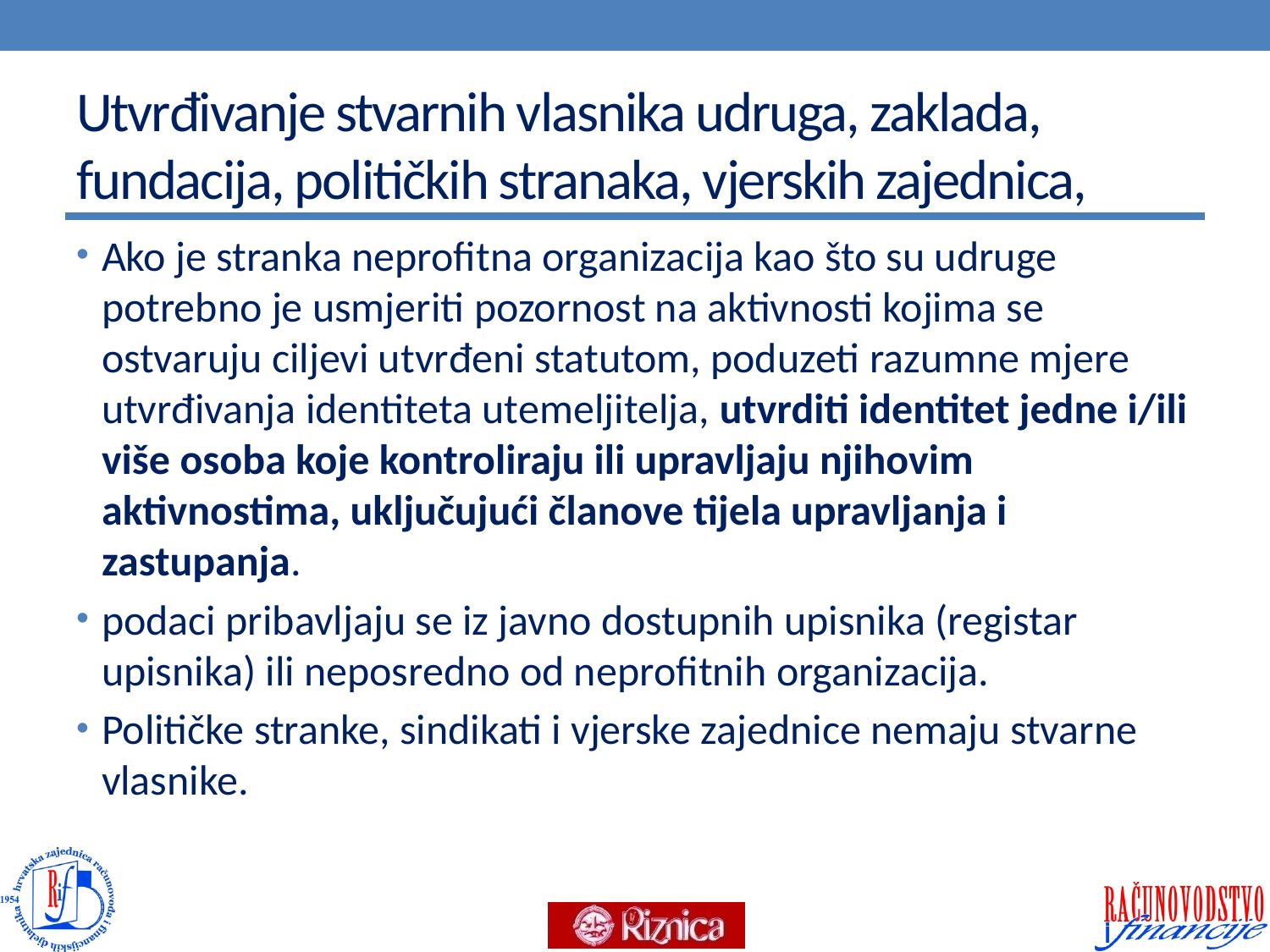

# Utvrđivanje stvarnih vlasnika udruga, zaklada, fundacija, političkih stranaka, vjerskih zajednica,
Ako je stranka neprofitna organizacija kao što su udruge potrebno je usmjeriti pozornost na aktivnosti kojima se ostvaruju ciljevi utvrđeni statutom, poduzeti razumne mjere utvrđivanja identiteta utemeljitelja, utvrditi identitet jedne i/ili više osoba koje kontroliraju ili upravljaju njihovim aktivnostima, uključujući članove tijela upravljanja i zastupanja.
podaci pribavljaju se iz javno dostupnih upisnika (registar upisnika) ili neposredno od neprofitnih organizacija.
Političke stranke, sindikati i vjerske zajednice nemaju stvarne vlasnike.